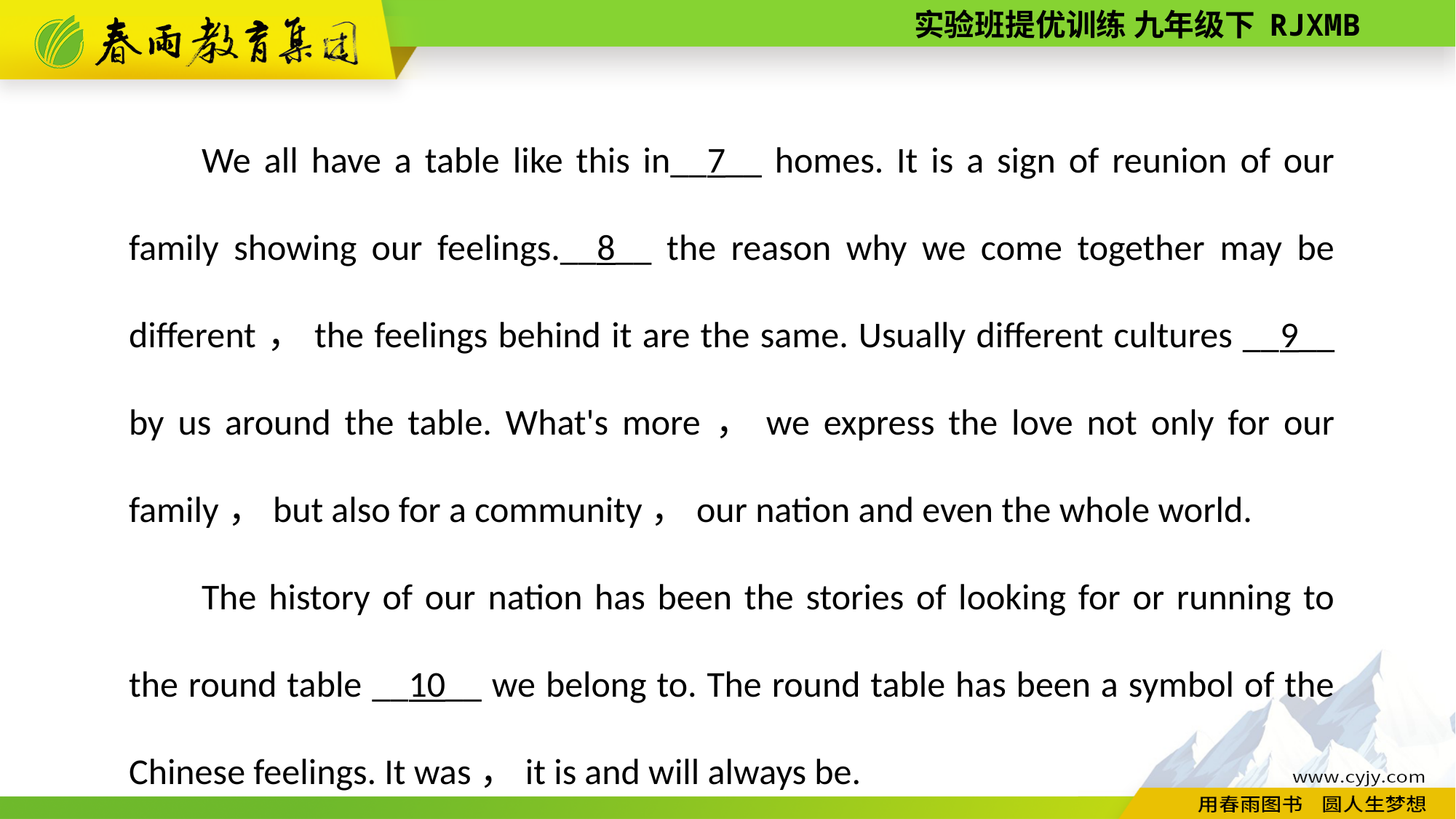

We all have a table like this in__7__ homes. It is a sign of reunion of our family showing our feelings.__8__ the reason why we come together may be different，the feelings behind it are the same. Usually different cultures __9__ by us around the table. What's more，we express the love not only for our family，but also for a community，our nation and even the whole world.
The history of our nation has been the stories of looking for or running to the round table __10__ we belong to. The round table has been a symbol of the Chinese feelings. It was，it is and will always be.